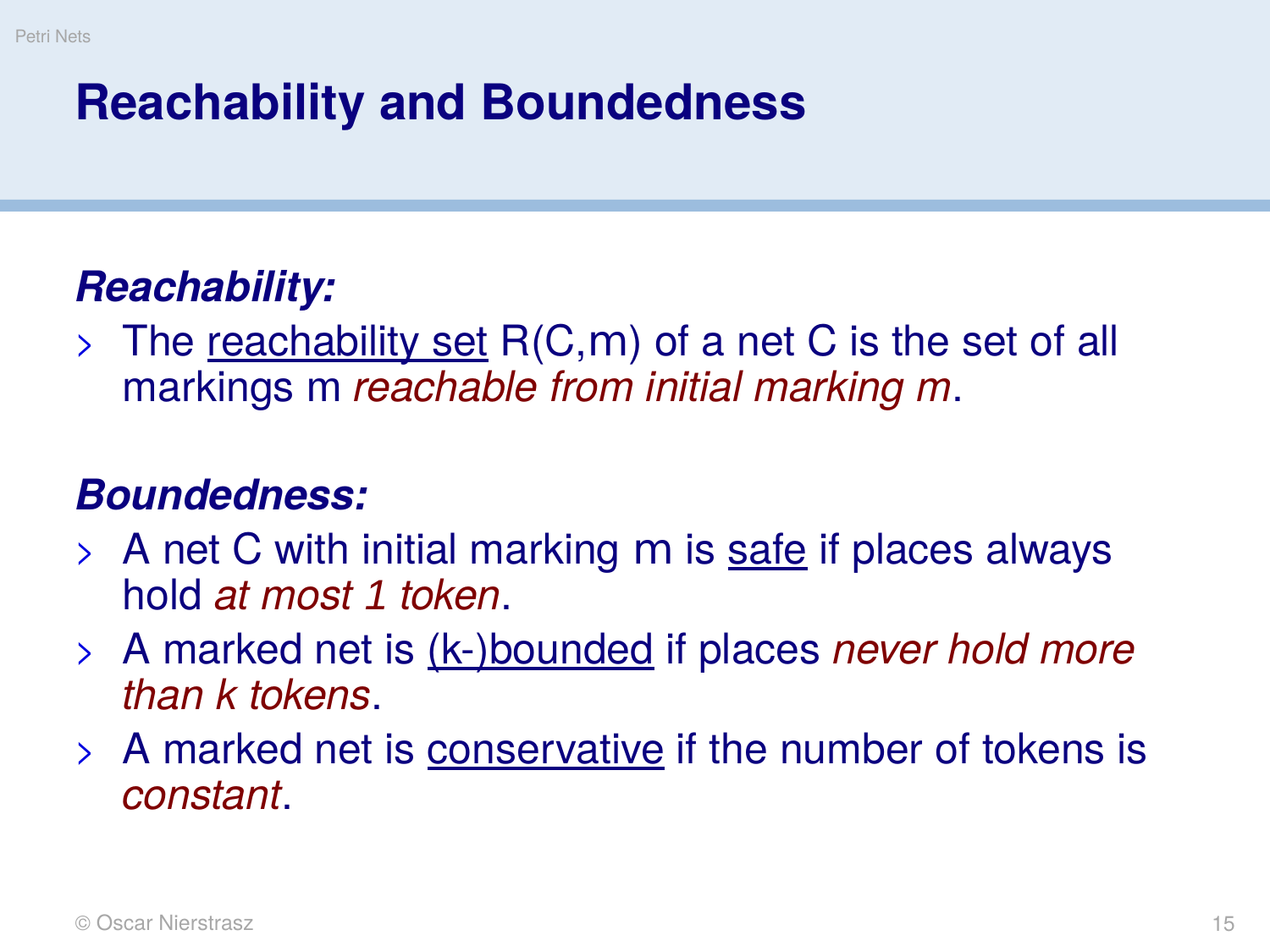

Petri Nets
# Reachability and Boundedness
Reachability:
The reachability set R(C,μ) of a net C is the set of all markings μ′ reachable from initial marking m.

Boundedness:
A net C with initial marking μ is safe if places always hold at most 1 token.
A marked net is (k-)bounded if places never hold more than k tokens.
A marked net is conservative if the number of tokens is constant.
© Oscar Nierstrasz
15